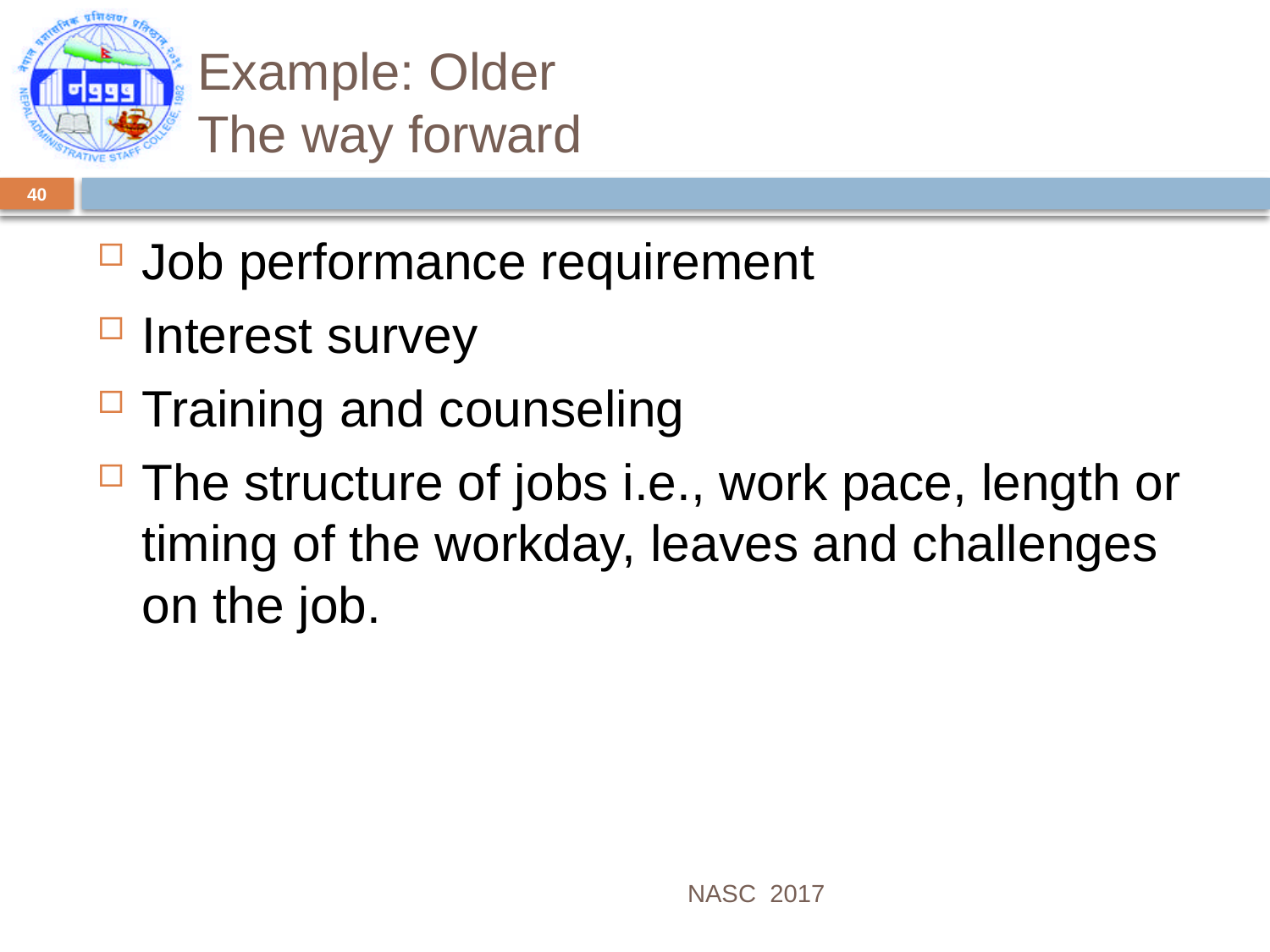

# Example: Older The way forward
40
Job performance requirement
Interest survey
Training and counseling
The structure of jobs i.e., work pace, length or timing of the workday, leaves and challenges on the job.
NASC  2017